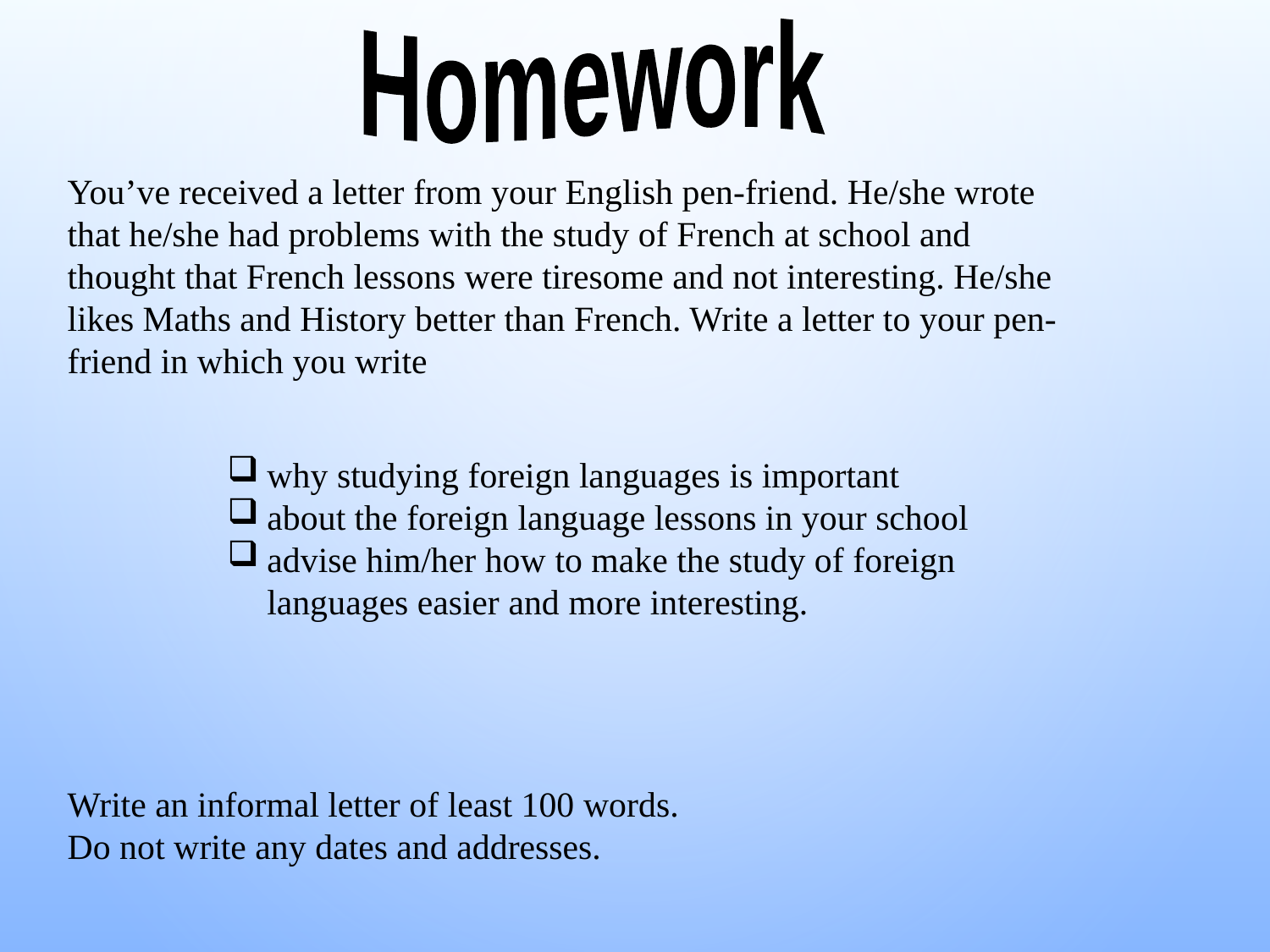

Homework
You’ve received a letter from your English pen-friend. He/she wrote that he/she had problems with the study of French at school and thought that French lessons were tiresome and not interesting. He/she likes Maths and History better than French. Write a letter to your pen-friend in which you write

why studying foreign languages is important
about the foreign language lessons in your school
advise him/her how to make the study of foreign languages easier and more interesting.

Write an informal letter of least 100 words. Do not write any dates and addresses.